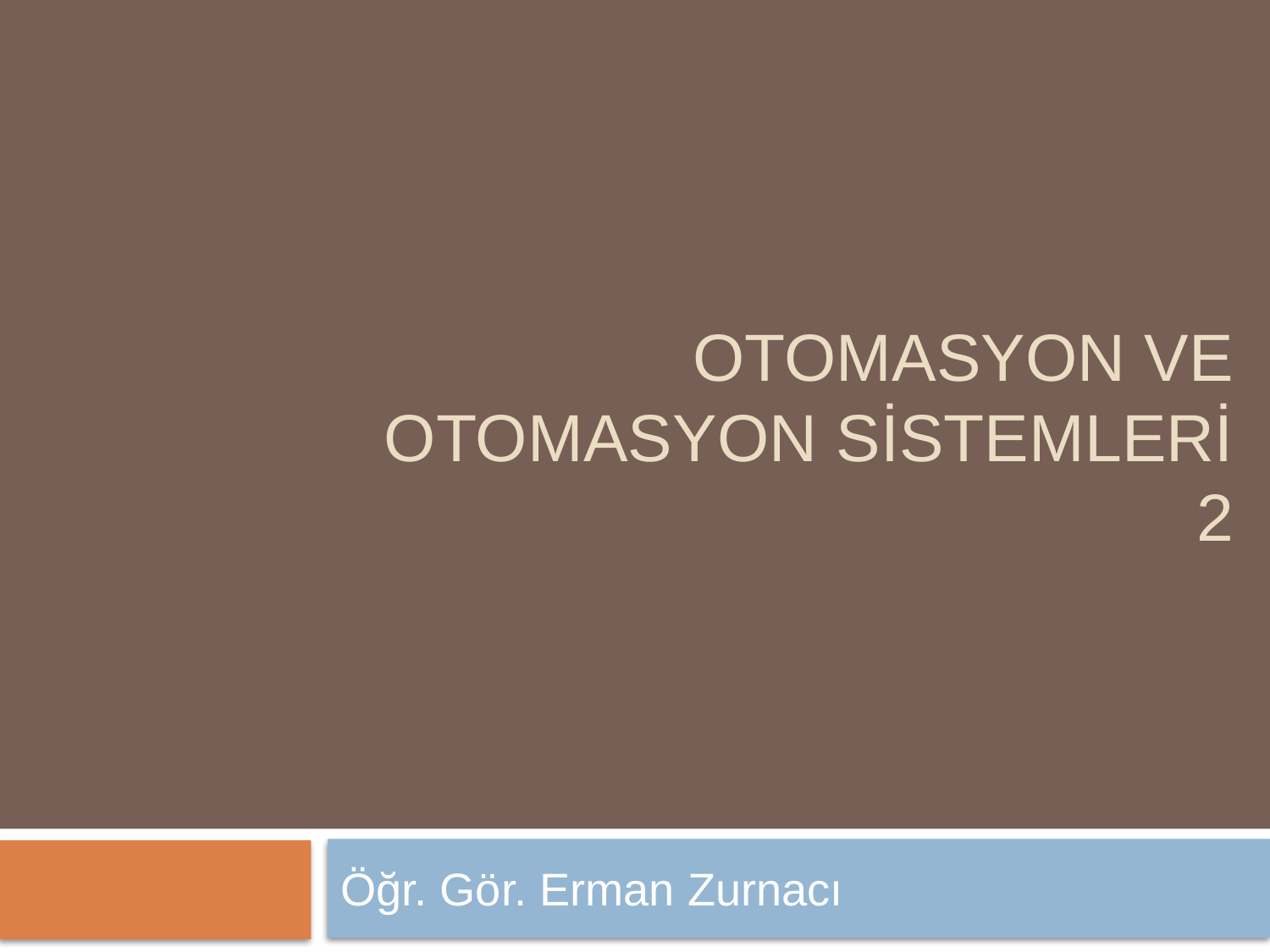

# OTOMASYON VE OTOMASYON SİSTEMLERİ 2
Öğr. Gör. Erman Zurnacı